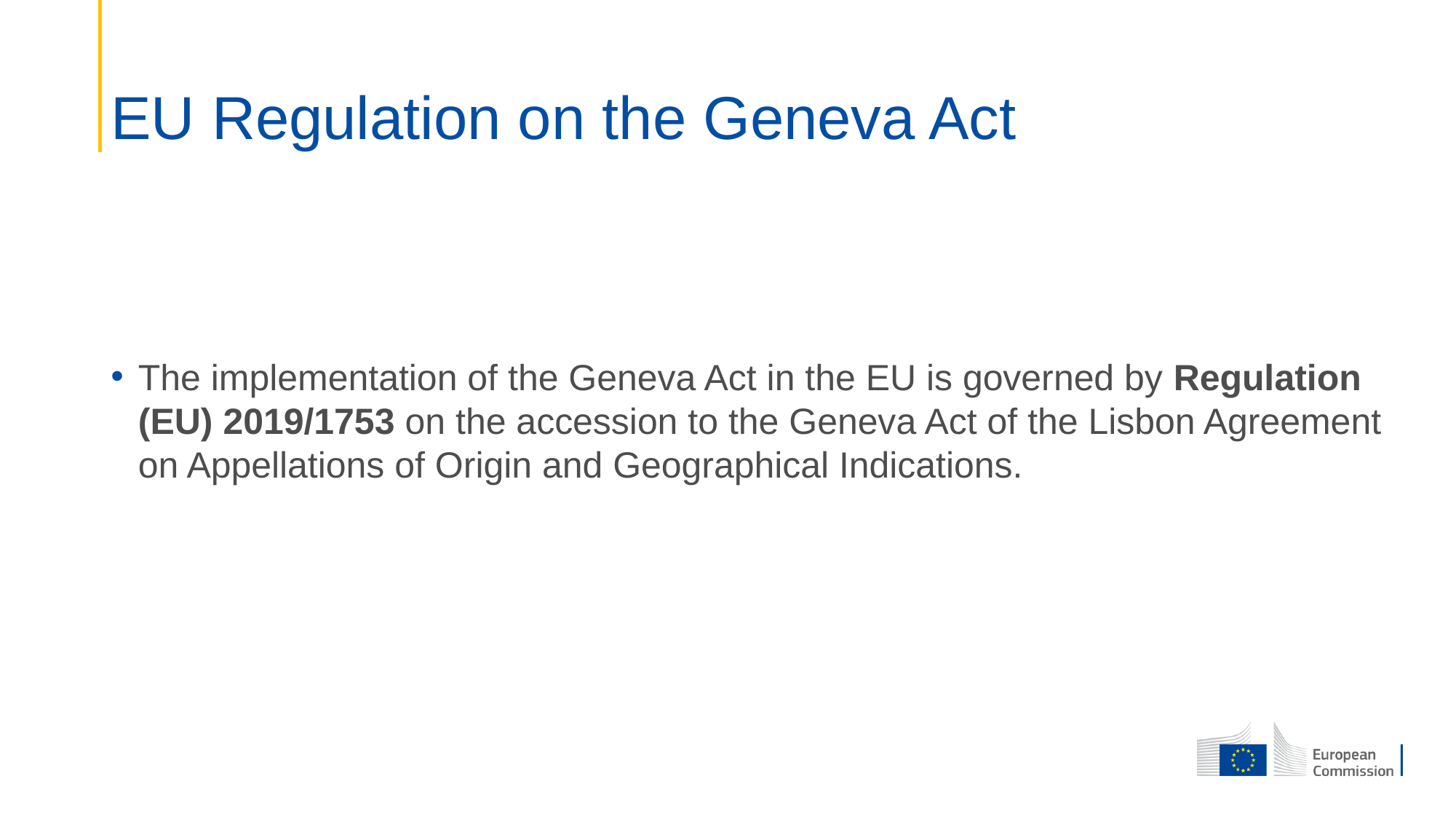

# EU Regulation on the Geneva Act

The implementation of the Geneva Act in the EU is governed by Regulation (EU) 2019/1753 on the accession to the Geneva Act of the Lisbon Agreement on Appellations of Origin and Geographical Indications.